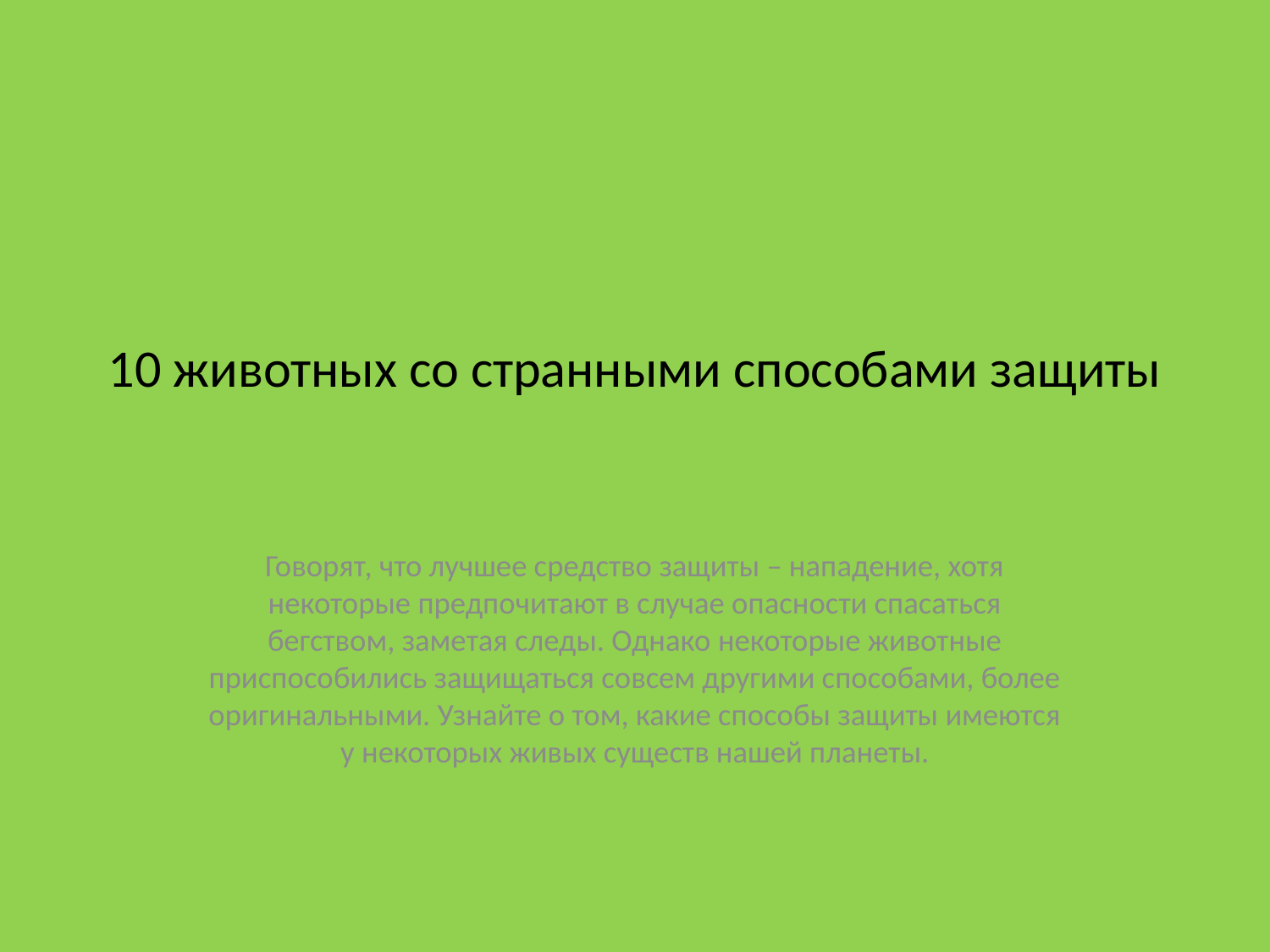

# 10 животных со странными способами защиты
Говорят, что лучшее средство защиты – нападение, хотя некоторые предпочитают в случае опасности спасаться бегством, заметая следы. Однако некоторые животные приспособились защищаться совсем другими способами, более оригинальными. Узнайте о том, какие способы защиты имеются у некоторых живых существ нашей планеты.